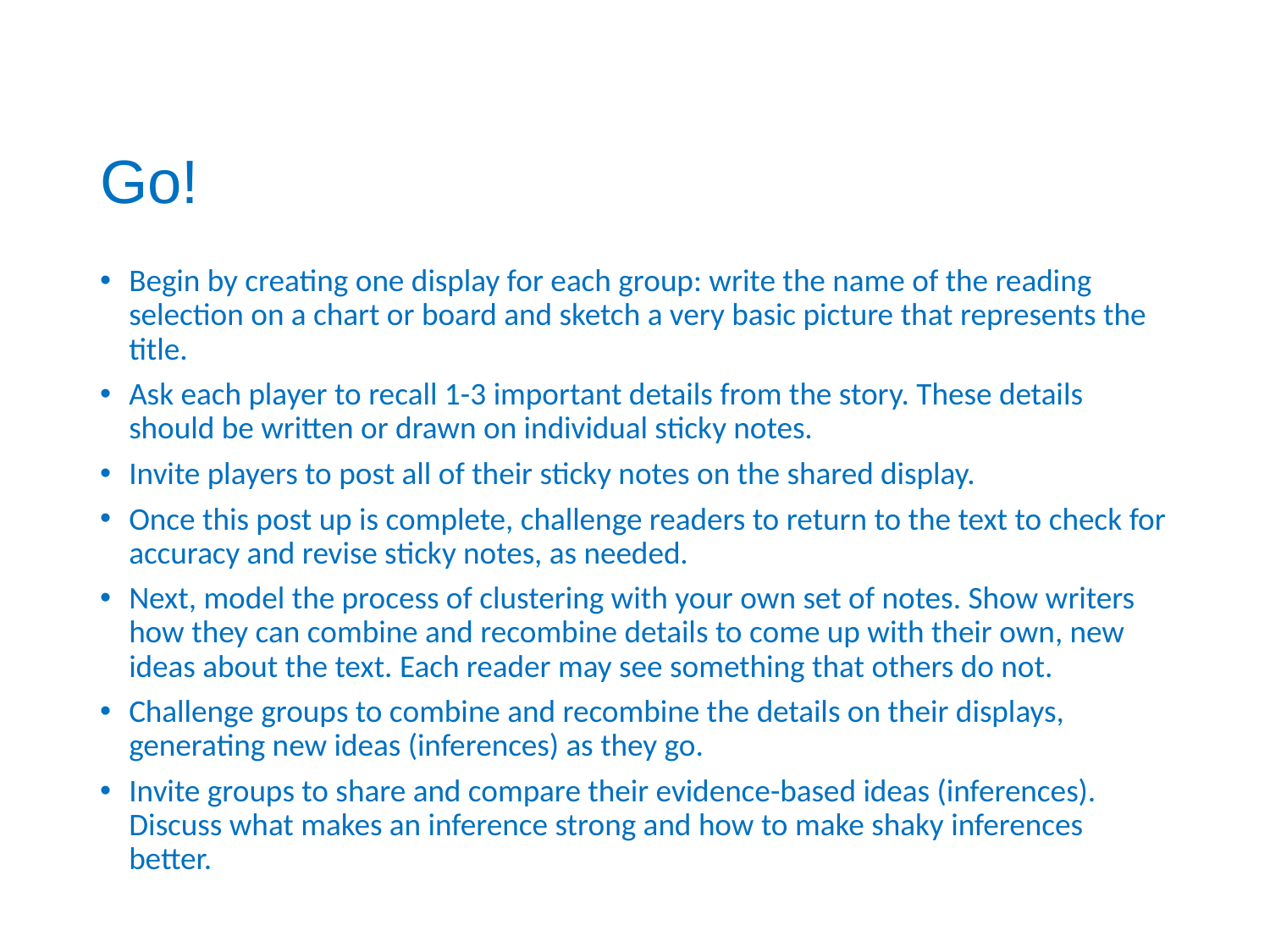

# Go!
Begin by creating one display for each group: write the name of the reading selection on a chart or board and sketch a very basic picture that represents the title.
Ask each player to recall 1-3 important details from the story. These details should be written or drawn on individual sticky notes.
Invite players to post all of their sticky notes on the shared display.
Once this post up is complete, challenge readers to return to the text to check for accuracy and revise sticky notes, as needed.
Next, model the process of clustering with your own set of notes. Show writers how they can combine and recombine details to come up with their own, new ideas about the text. Each reader may see something that others do not.
Challenge groups to combine and recombine the details on their displays, generating new ideas (inferences) as they go.
Invite groups to share and compare their evidence-based ideas (inferences). Discuss what makes an inference strong and how to make shaky inferences better.